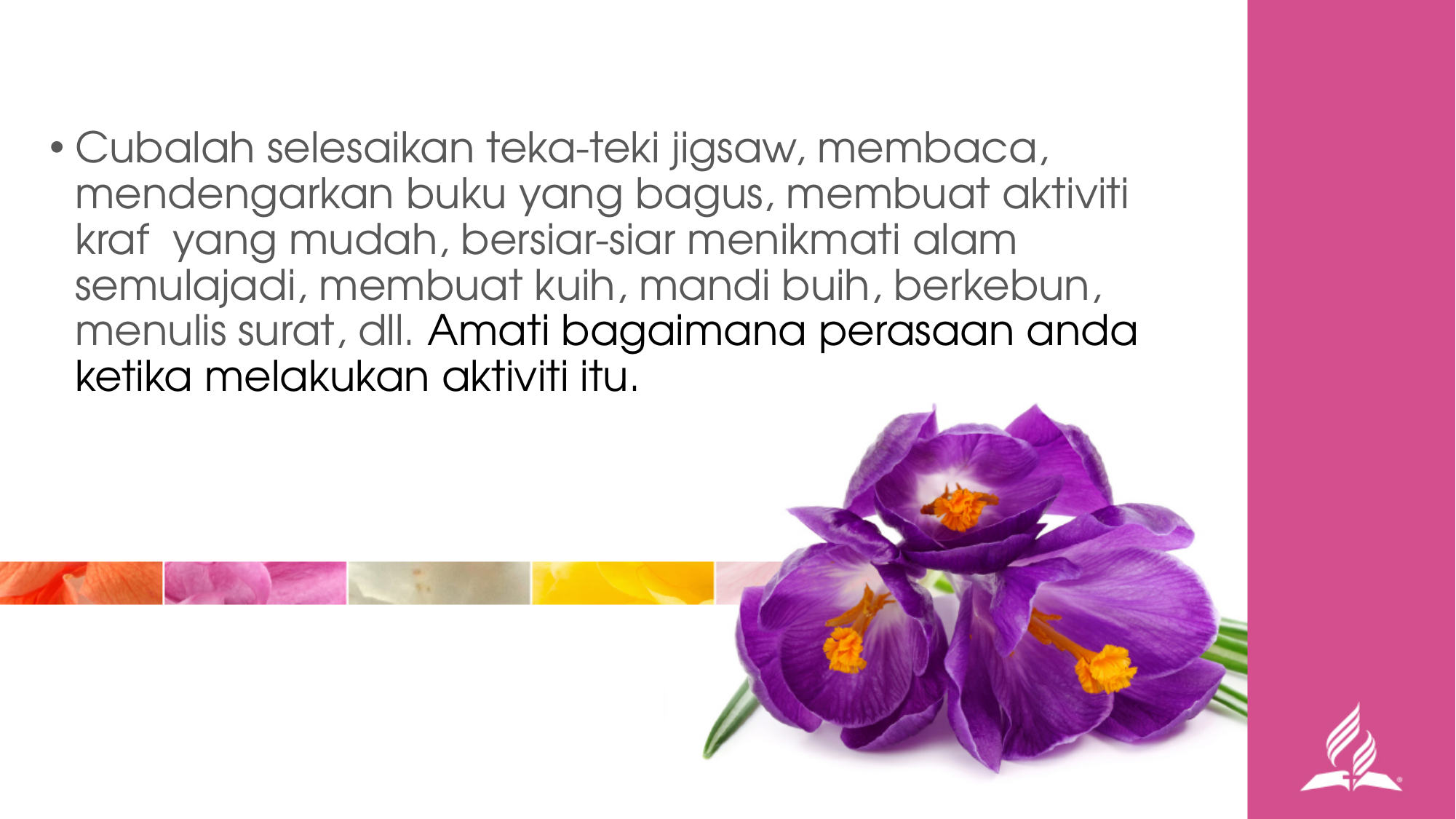

Cubalah selesaikan teka-teki jigsaw, membaca, mendengarkan buku yang bagus, membuat aktiviti kraf  yang mudah, bersiar-siar menikmati alam semulajadi, membuat kuih, mandi buih, berkebun, menulis surat, dll. Amati bagaimana perasaan anda ketika melakukan aktiviti itu.